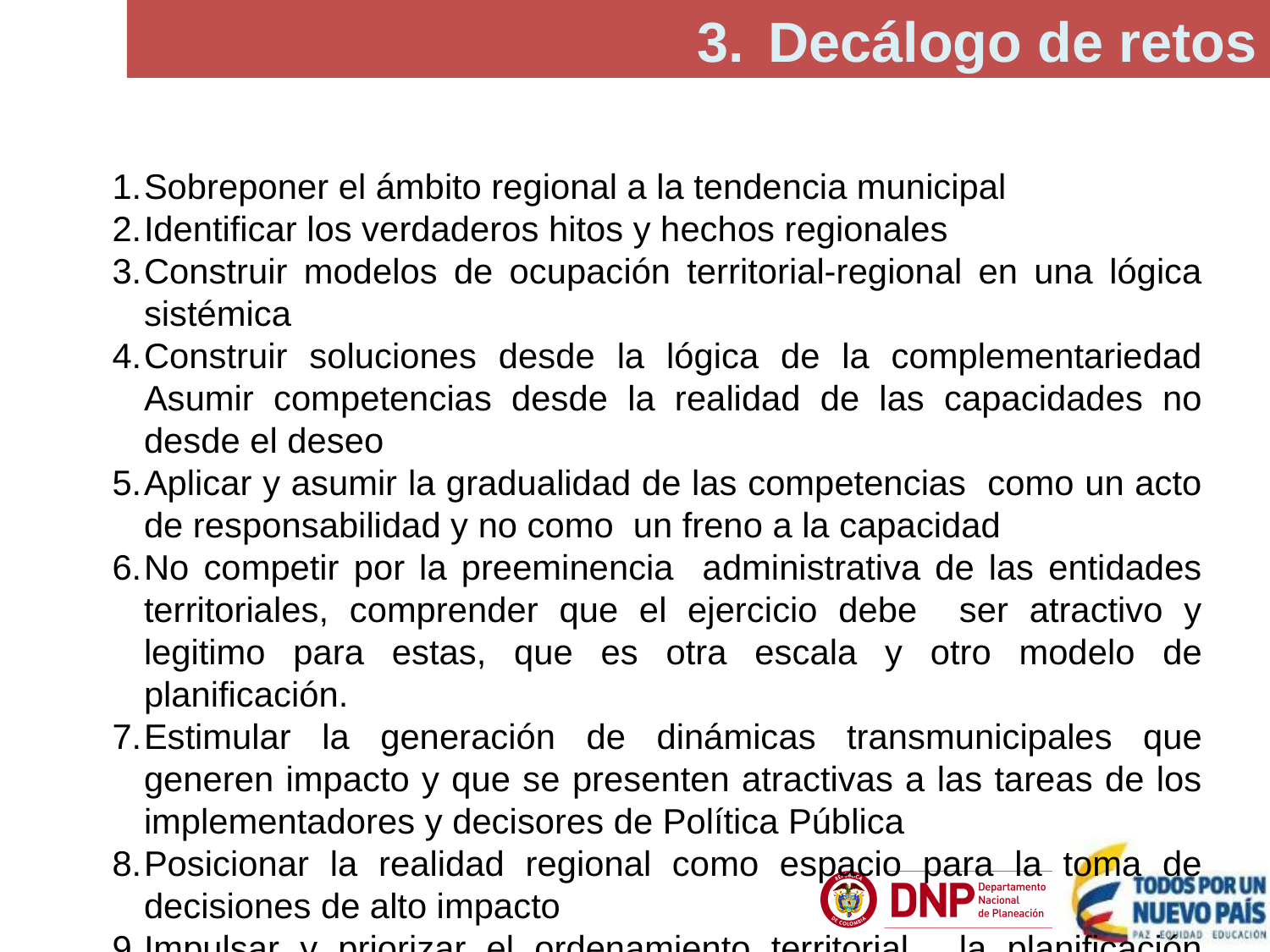

Decálogo de retos
Sobreponer el ámbito regional a la tendencia municipal
Identificar los verdaderos hitos y hechos regionales
Construir modelos de ocupación territorial-regional en una lógica sistémica
Construir soluciones desde la lógica de la complementariedad Asumir competencias desde la realidad de las capacidades no desde el deseo
Aplicar y asumir la gradualidad de las competencias  como un acto de responsabilidad y no como  un freno a la capacidad
No competir por la preeminencia  administrativa de las entidades territoriales, comprender que el ejercicio debe  ser atractivo y legitimo para estas, que es otra escala y otro modelo de planificación.
Estimular la generación de dinámicas transmunicipales que generen impacto y que se presenten atractivas a las tareas de los implementadores y decisores de Política Pública
Posicionar la realidad regional como espacio para la toma de decisiones de alto impacto
Impulsar y priorizar el ordenamiento territorial , la planificación futura del territorio y la participación como principios máximos del marco de acción de los esquemas asociativos
 Contribuir a la superación  de Brechas territoriales